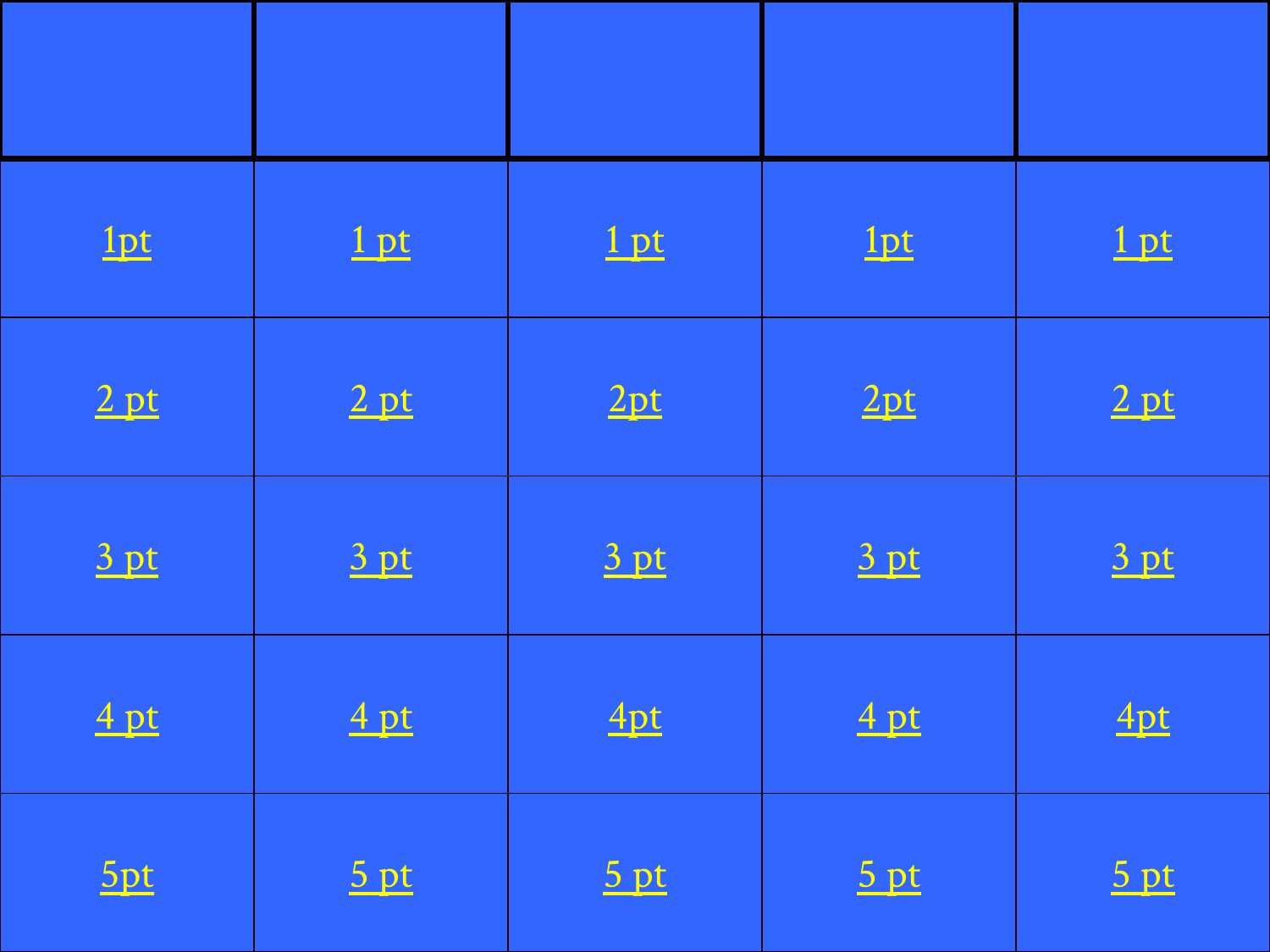

1pt
1 pt
1 pt
1pt
1 pt
2 pt
2 pt
2pt
2pt
2 pt
3 pt
3 pt
3 pt
3 pt
3 pt
4 pt
4 pt
4pt
4 pt
4pt
5pt
5 pt
5 pt
5 pt
5 pt